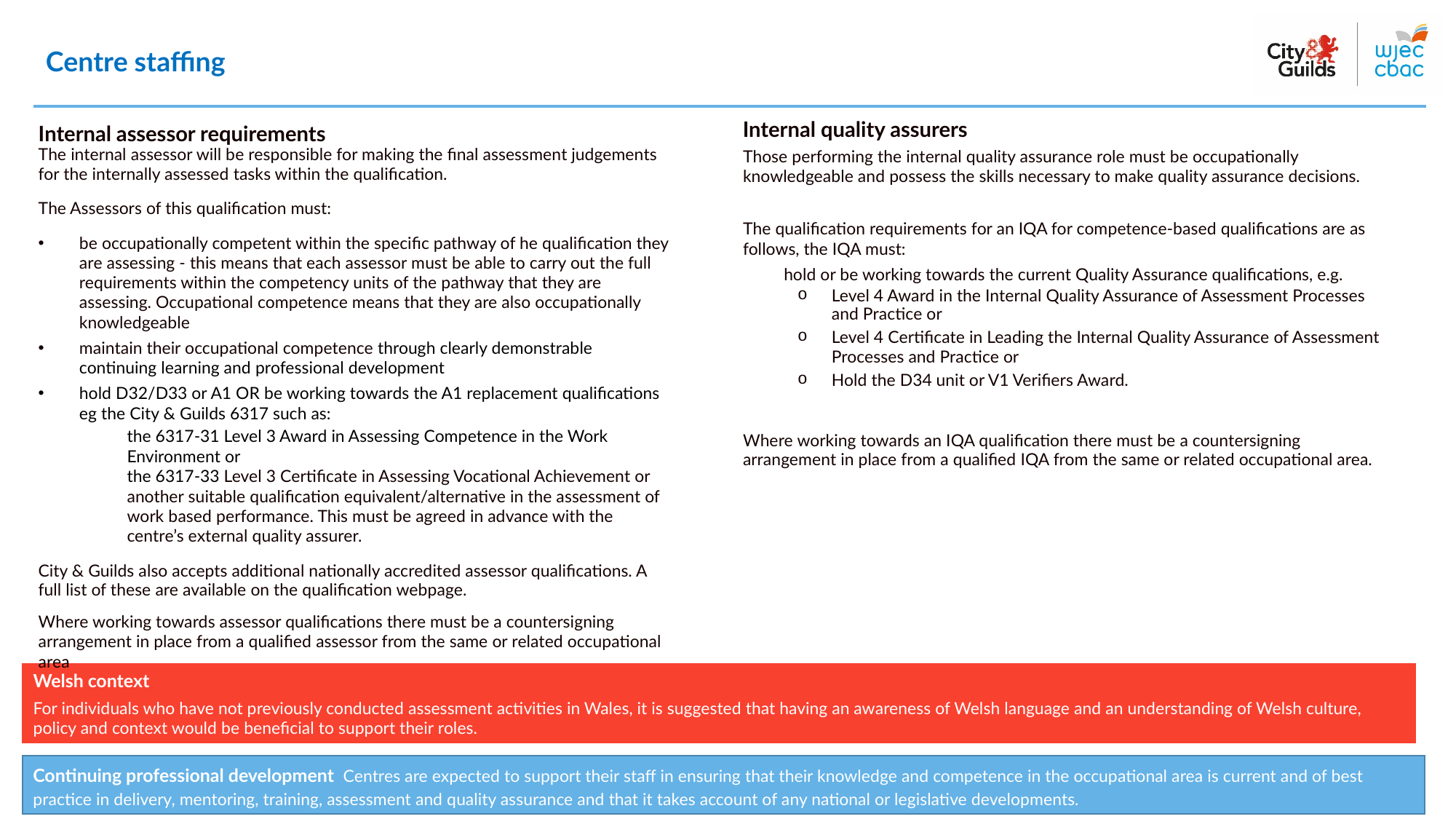

Centre staffing
Internal assessor requirements
Internal quality assurers
The internal assessor will be responsible for making the final assessment judgements for the internally assessed tasks within the qualification.
The Assessors of this qualification must:
be occupationally competent within the specific pathway of he qualification they are assessing - this means that each assessor must be able to carry out the full requirements within the competency units of the pathway that they are assessing. Occupational competence means that they are also occupationally knowledgeable
maintain their occupational competence through clearly demonstrable continuing learning and professional development
hold D32/D33 or A1 OR be working towards the A1 replacement qualifications eg the City & Guilds 6317 such as:
the 6317-31 Level 3 Award in Assessing Competence in the Work Environment or
the 6317-33 Level 3 Certificate in Assessing Vocational Achievement or
another suitable qualification equivalent/alternative in the assessment of work based performance. This must be agreed in advance with the centre’s external quality assurer.
City & Guilds also accepts additional nationally accredited assessor qualifications. A full list of these are available on the qualification webpage.
Where working towards assessor qualifications there must be a countersigning arrangement in place from a qualified assessor from the same or related occupational area
Those performing the internal quality assurance role must be occupationally knowledgeable and possess the skills necessary to make quality assurance decisions.

The qualification requirements for an IQA for competence-based qualifications are as follows, the IQA must:
hold or be working towards the current Quality Assurance qualifications, e.g.
Level 4 Award in the Internal Quality Assurance of Assessment Processes and Practice or
Level 4 Certificate in Leading the Internal Quality Assurance of Assessment Processes and Practice or
Hold the D34 unit or V1 Verifiers Award.

Where working towards an IQA qualification there must be a countersigning arrangement in place from a qualified IQA from the same or related occupational area.
Welsh context
For individuals who have not previously conducted assessment activities in Wales, it is suggested that having an awareness of Welsh language and an understanding of Welsh culture, policy and context would be beneficial to support their roles.
Continuing professional development  Centres are expected to support their staff in ensuring that their knowledge and competence in the occupational area is current and of best practice in delivery, mentoring, training, assessment and quality assurance and that it takes account of any national or legislative developments.